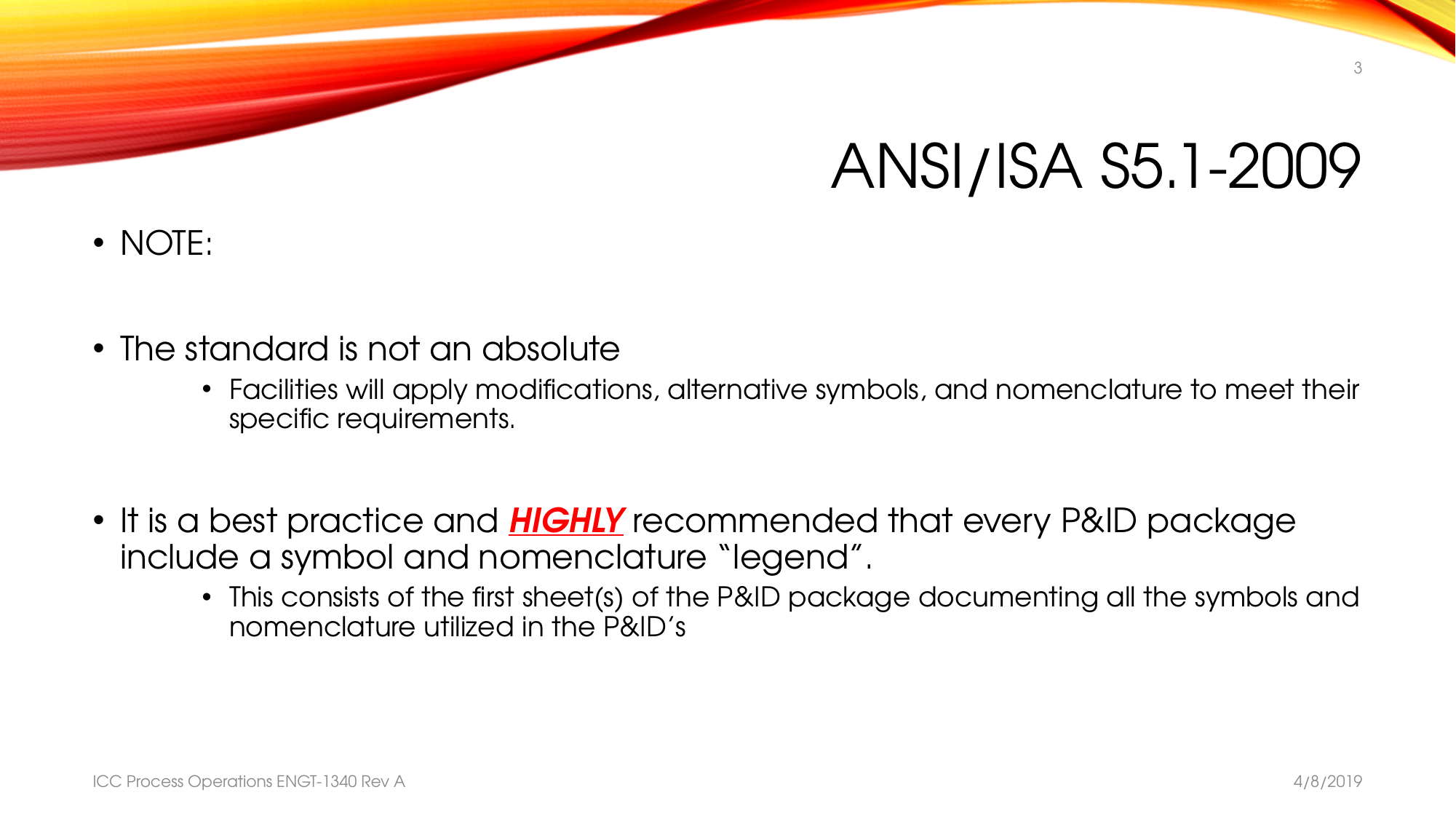

3
# ANSI/isa s5.1-2009
NOTE:

The standard is not an absolute
Facilities will apply modifications, alternative symbols, and nomenclature to meet their specific requirements.

It is a best practice and HIGHLY recommended that every P&ID package include a symbol and nomenclature “legend”.
This consists of the first sheet(s) of the P&ID package documenting all the symbols and nomenclature utilized in the P&ID’s

ICC Process Operations ENGT-1340 Rev A
4/8/2019